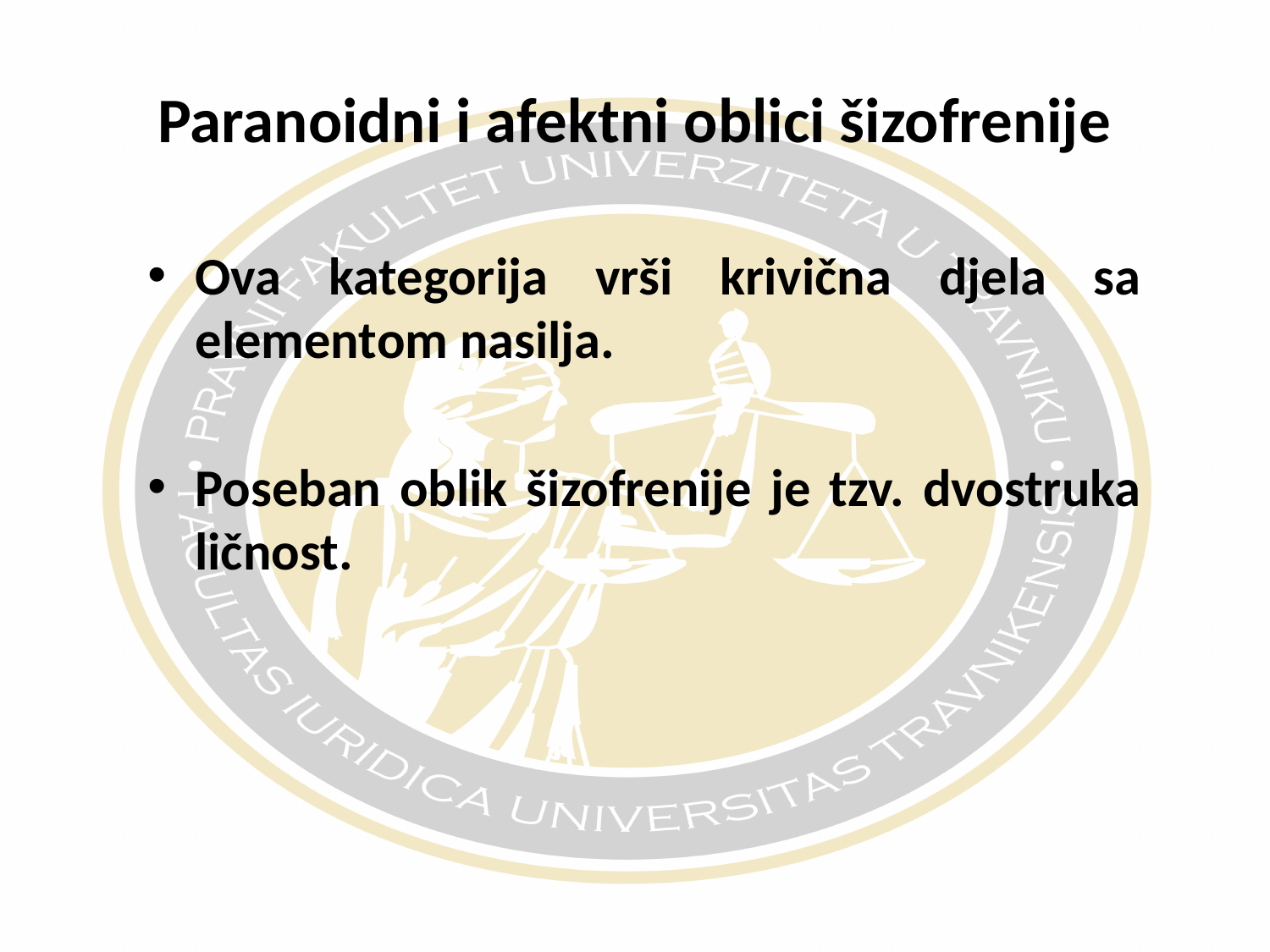

# Paranoidni i afektni oblici šizofrenije
Ova kategorija vrši krivična djela sa elementom nasilja.

Poseban oblik šizofrenije je tzv. dvostruka ličnost.